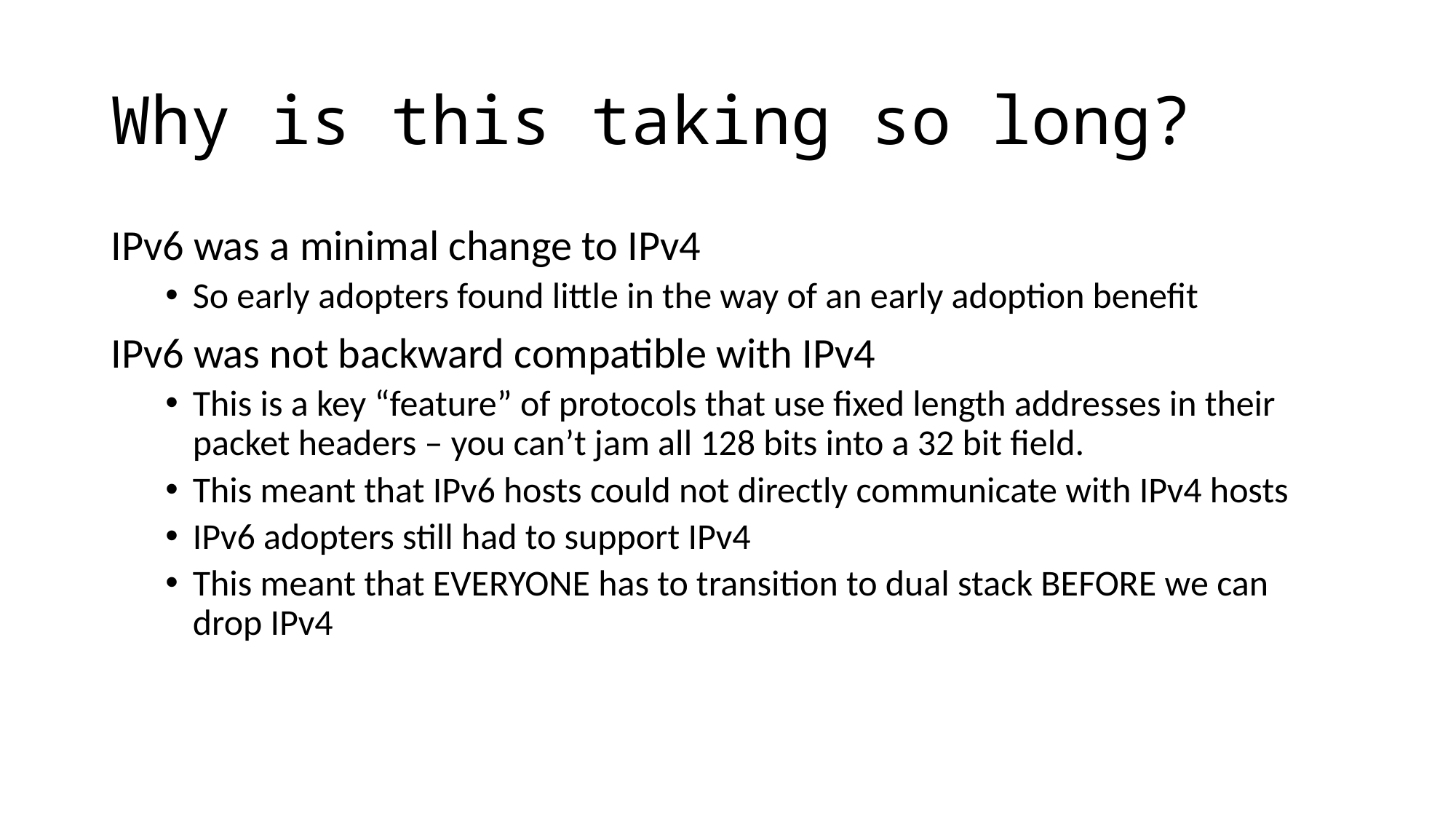

# Why is this taking so long?
IPv6 was a minimal change to IPv4
So early adopters found little in the way of an early adoption benefit
IPv6 was not backward compatible with IPv4
This is a key “feature” of protocols that use fixed length addresses in their packet headers – you can’t jam all 128 bits into a 32 bit field.
This meant that IPv6 hosts could not directly communicate with IPv4 hosts
IPv6 adopters still had to support IPv4
This meant that EVERYONE has to transition to dual stack BEFORE we can drop IPv4